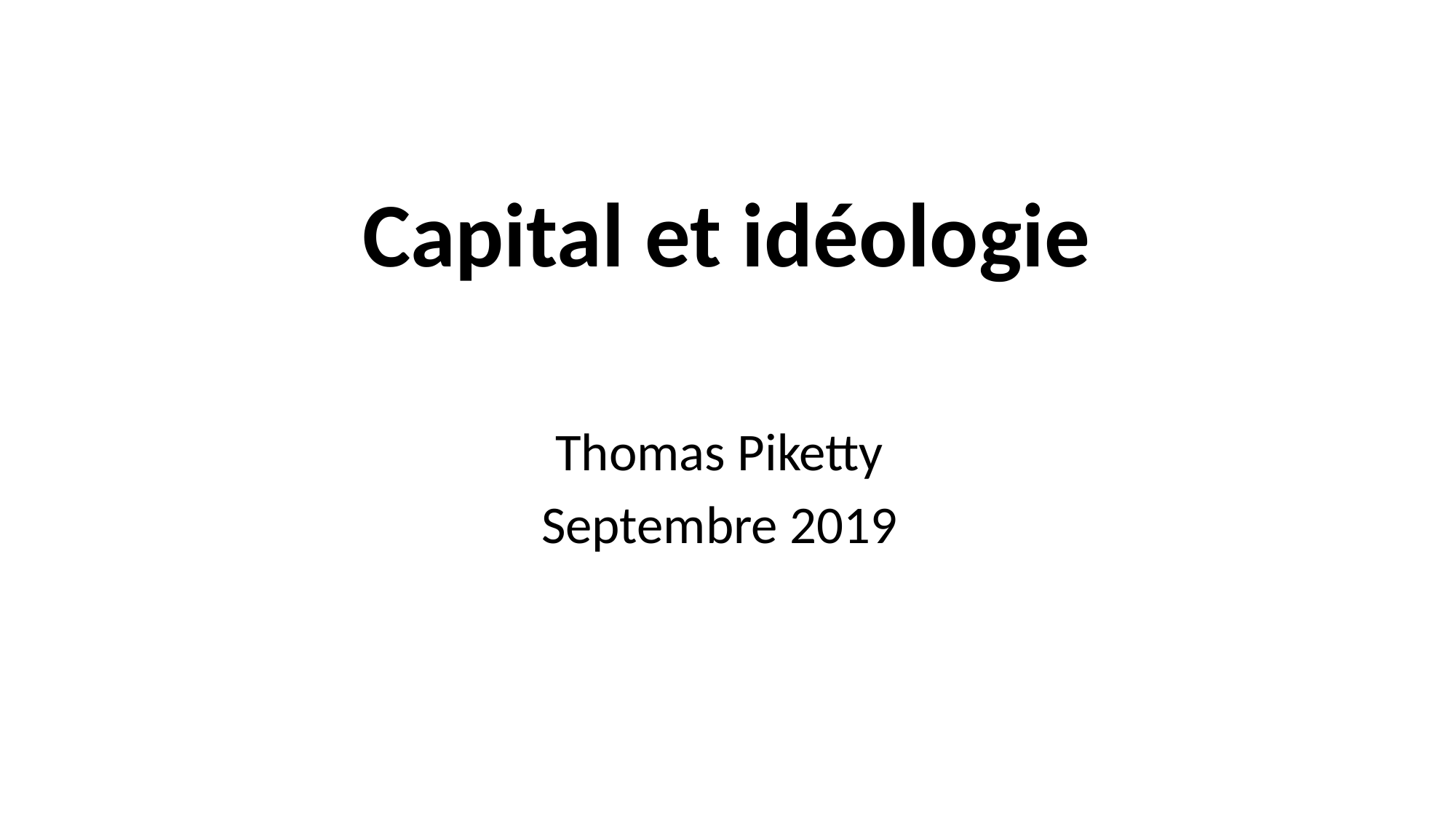

# Capital et idéologie
Thomas Piketty
Septembre 2019